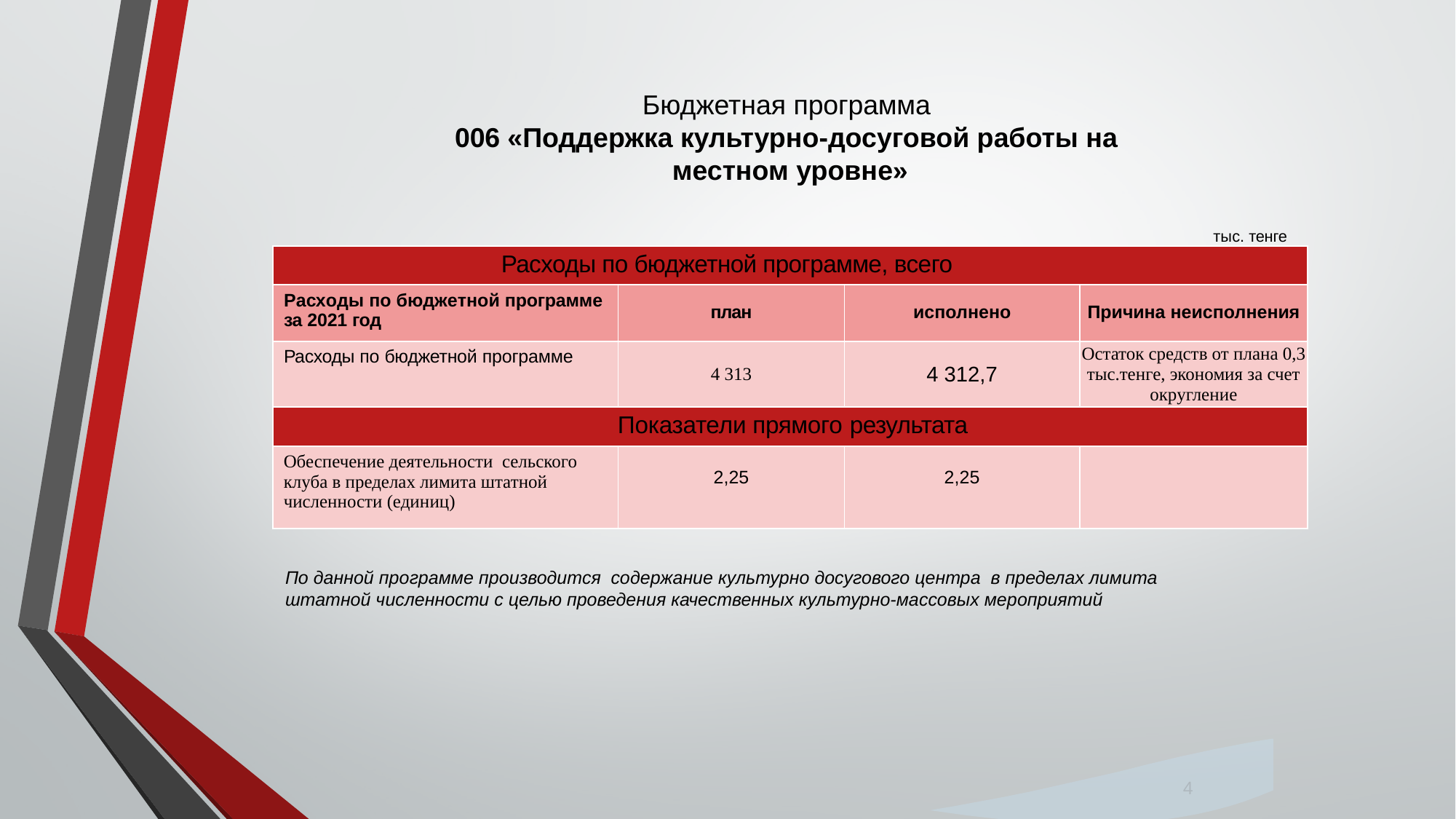

# Бюджетная программа 006 «Поддержка культурно-досуговой работы на местном уровне»
тыс. тенге
| Расходы по бюджетной программе, всего |  |  |  |
| --- | --- | --- | --- |
| Расходы по бюджетной программе за 2021 год | план | исполнено | Причина неисполнения |
| Расходы по бюджетной программе | 4 313 | 4 312,7 | Остаток средств от плана 0,3 тыс.тенге, экономия за счет округление |
| Показатели прямого результата |  |  |  |
| Обеспечение деятельности сельского клуба в пределах лимита штатной численности (единиц) | 2,25 | 2,25 |  |
По данной программе производится  содержание культурно досугового центра  в пределах лимита штатной численности с целью проведения качественных культурно-массовых мероприятий

        4